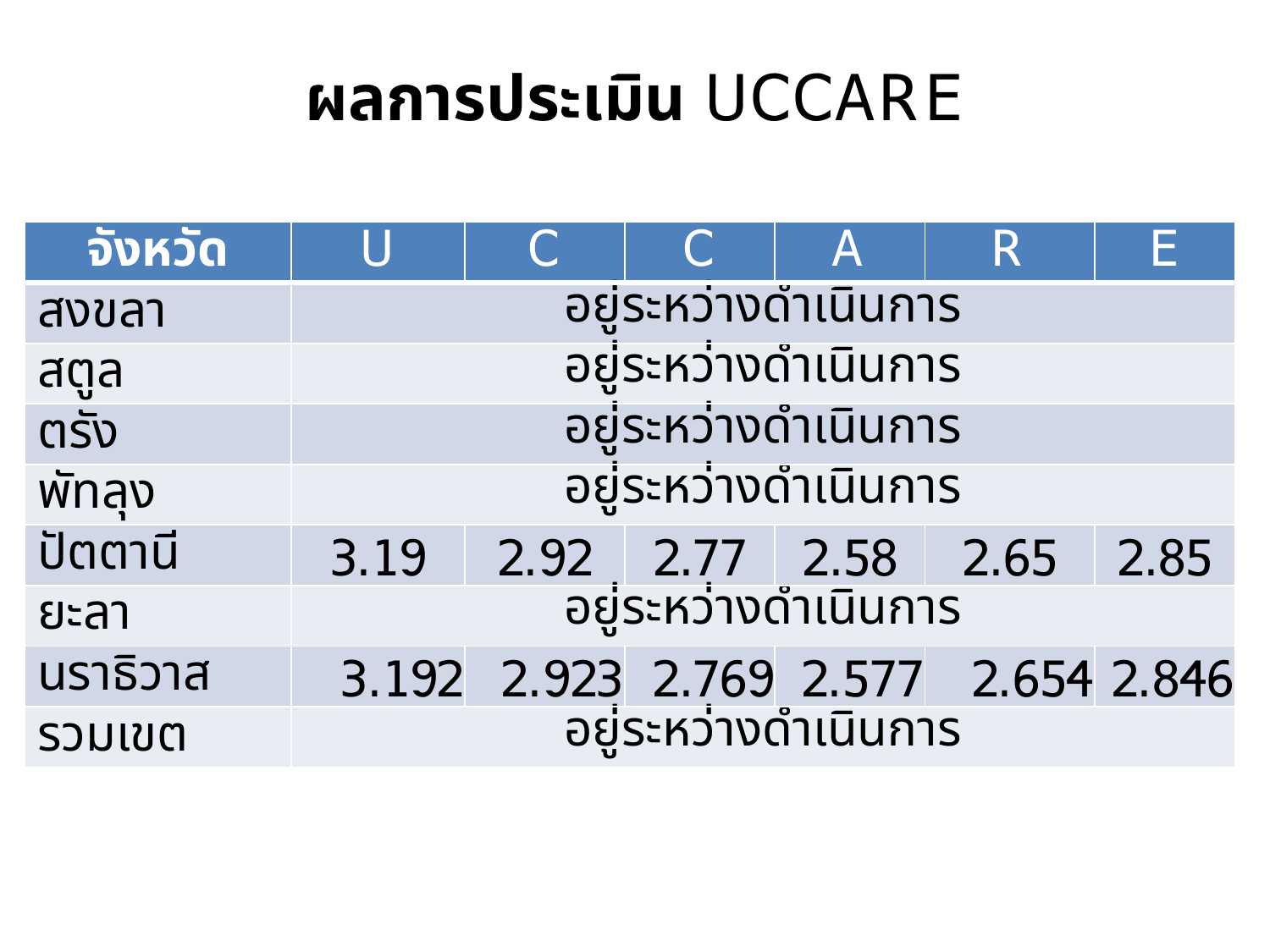

# ผลการประเมิน UCCARE
| จังหวัด | U | C | C | A | R | E |
| --- | --- | --- | --- | --- | --- | --- |
| สงขลา | อยู่ระหว่างดำเนินการ |  |  |  |  |  |
| สตูล | อยู่ระหว่างดำเนินการ |  |  |  |  |  |
| ตรัง | อยู่ระหว่างดำเนินการ |  |  |  |  |  |
| พัทลุง | อยู่ระหว่างดำเนินการ |  |  |  |  |  |
| ปัตตานี | 3.19 | 2.92 | 2.77 | 2.58 | 2.65 | 2.85 |
| ยะลา | อยู่ระหว่างดำเนินการ |  |  |  |  |  |
| นราธิวาส | 3.192 | 2.923 | 2.769 | 2.577 | 2.654 | 2.846 |
| รวมเขต | อยู่ระหว่างดำเนินการ |  |  |  |  |  |